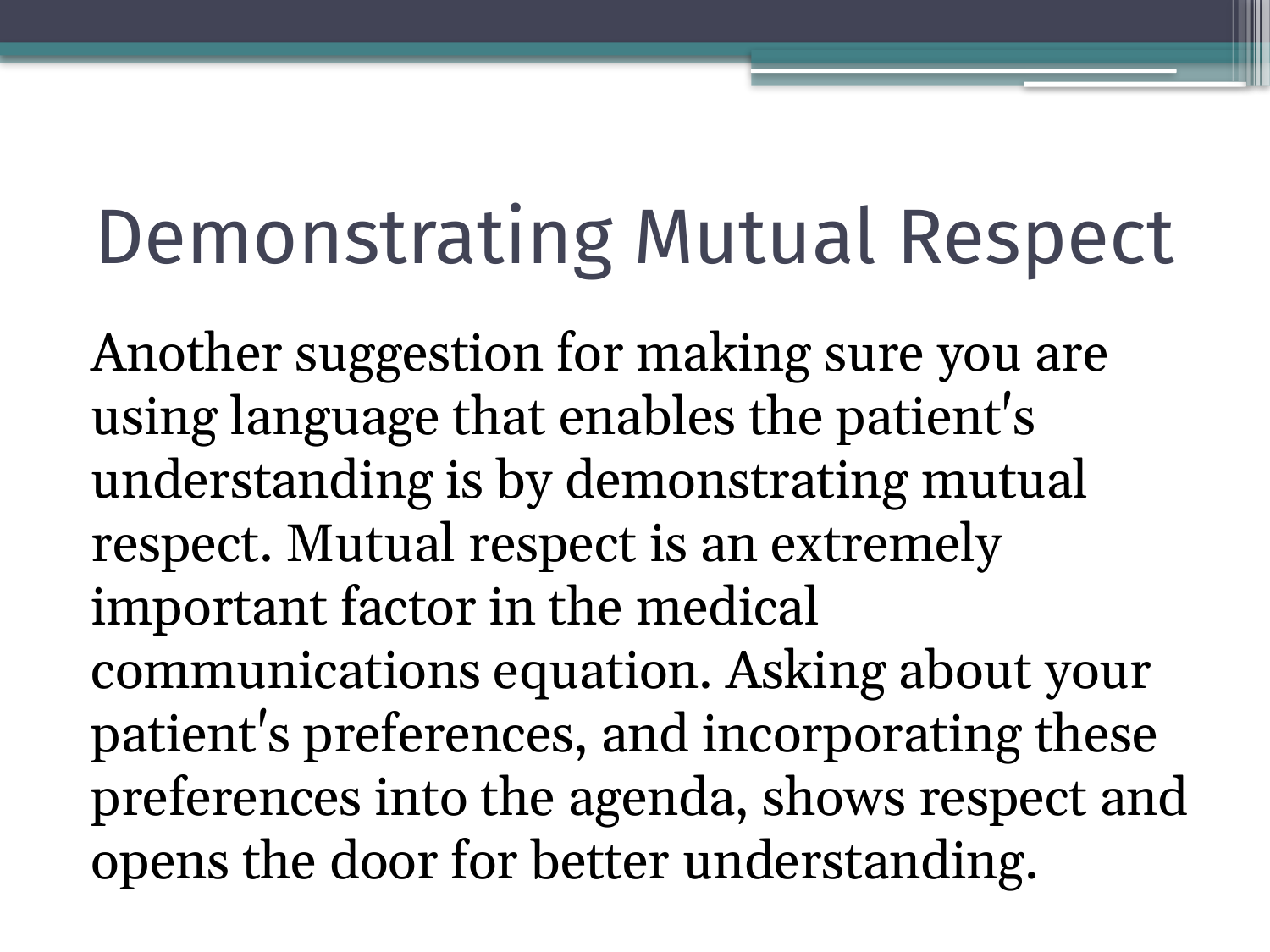

# Demonstrating Mutual Respect
Another suggestion for making sure you are using language that enables the patient's understanding is by demonstrating mutual respect. Mutual respect is an extremely important factor in the medical communications equation. Asking about your patient's preferences, and incorporating these preferences into the agenda, shows respect and opens the door for better understanding.